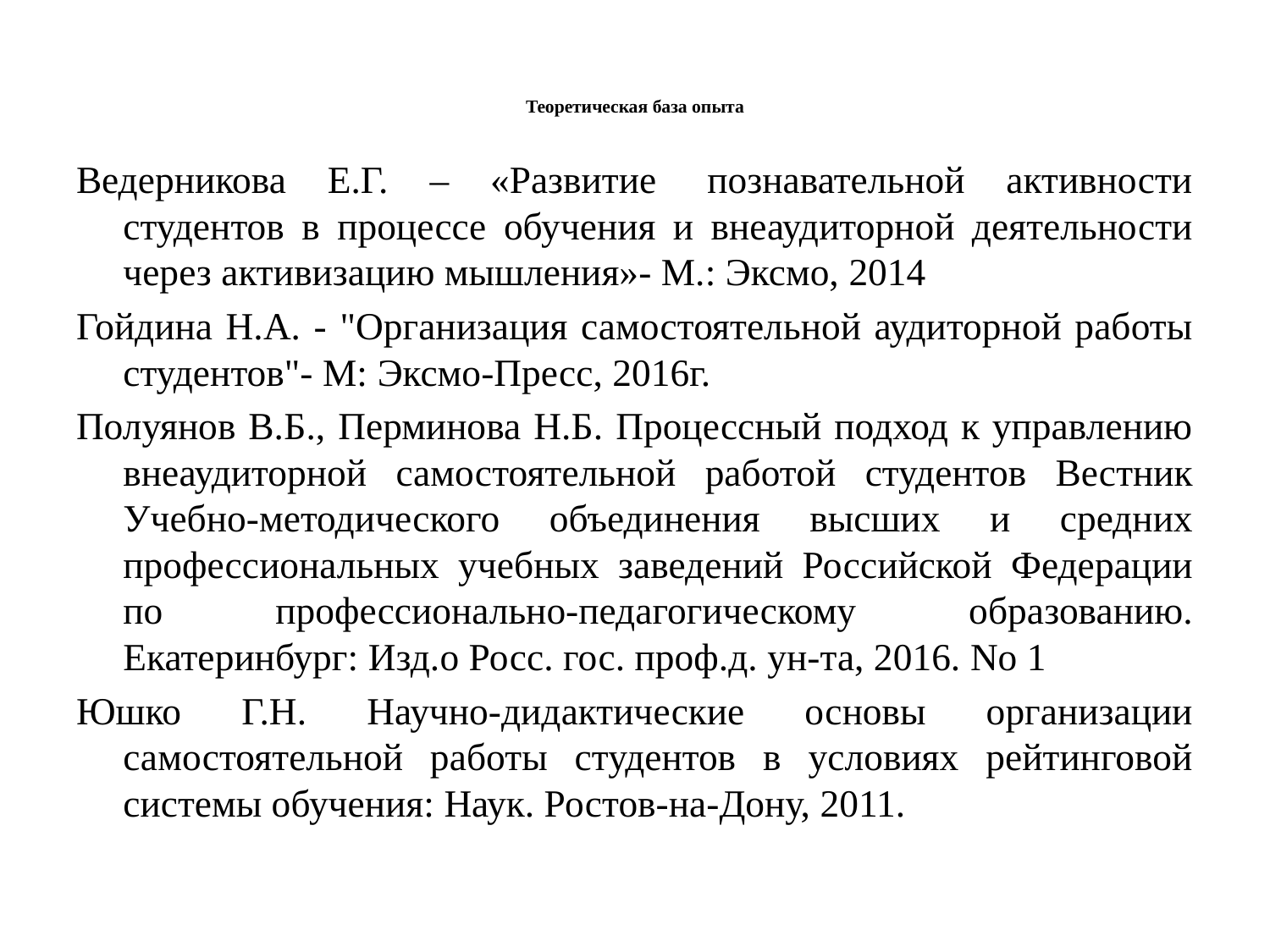

# Теоретическая база опыта
Ведерникова Е.Г. – «Развитие  познавательной активности студентов в процессе обучения и внеаудиторной деятельности через активизацию мышления»- М.: Эксмо, 2014
Гойдина Н.А. - "Организация самостоятельной аудиторной работы студентов"- М: Эксмо-Пресс, 2016г.
Полуянов В.Б., Перминова Н.Б. Процессный подход к управлению внеаудиторной самостоятельной работой студентов Вестник Учебно-методического объединения высших и средних профессиональных учебных заведений Российской Федерации по профессионально-педагогическому образованию. Екатеринбург: Изд.о Росс. гос. проф.д. ун-та, 2016. No 1
Юшко Г.Н. Научно-дидактические основы организации самостоятельной работы студентов в условиях рейтинговой системы обучения: Наук. Ростов-на-Дону, 2011.